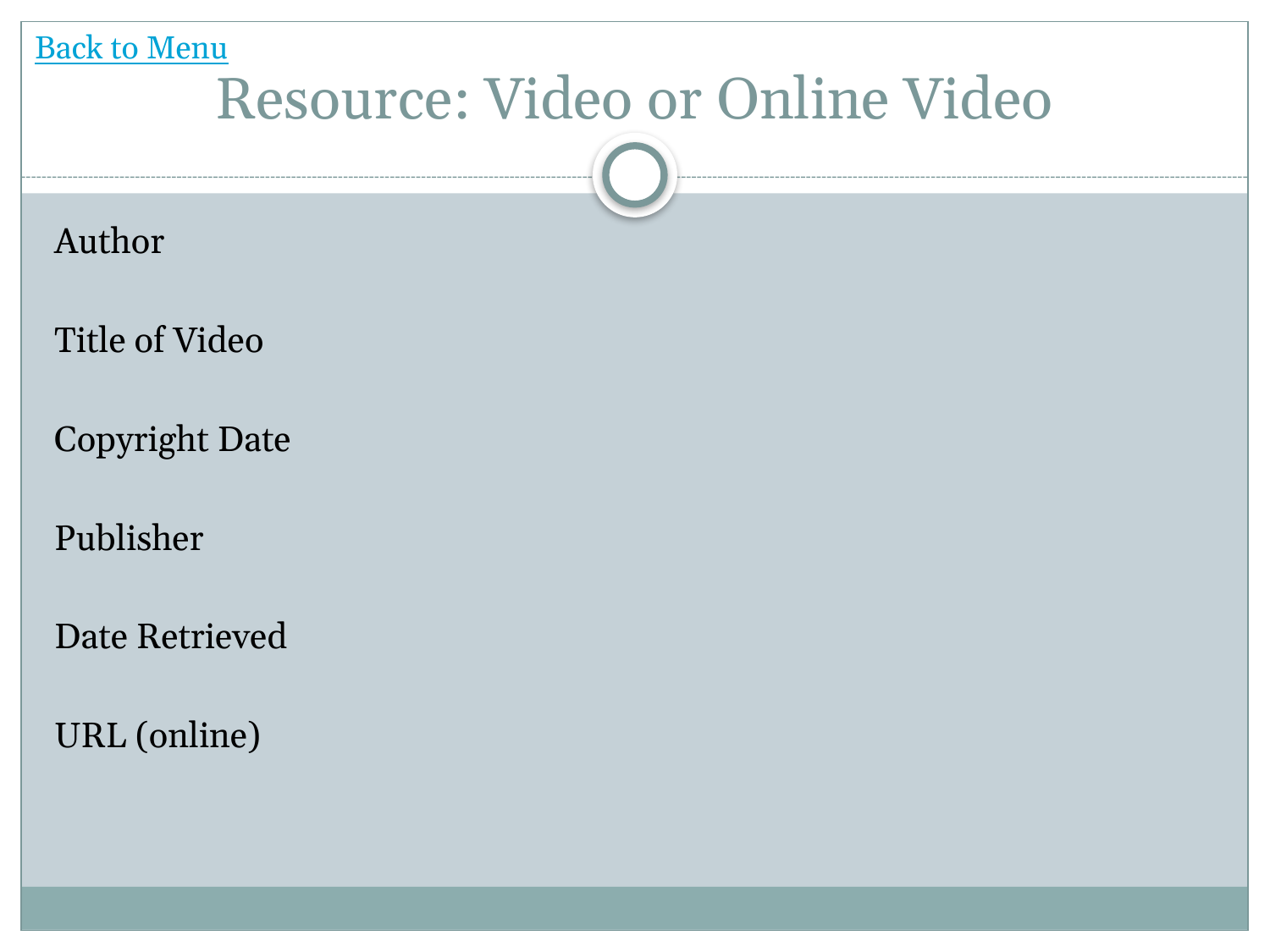

Back to Menu
# Resource: Video or Online Video
Author

Title of Video

Copyright Date

Publisher

Date Retrieved

URL (online)